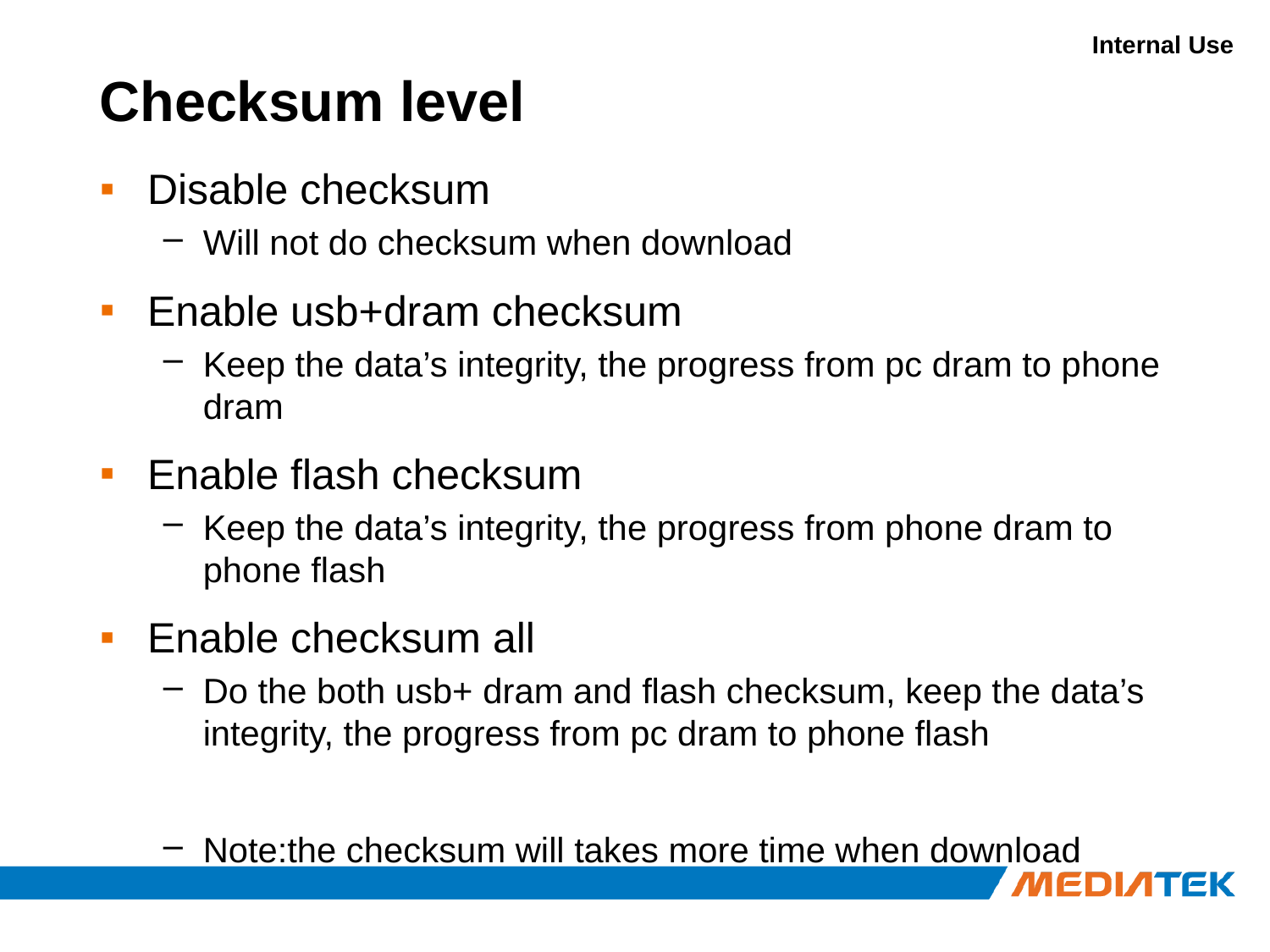

# Checksum level
Disable checksum
Will not do checksum when download
Enable usb+dram checksum
Keep the data’s integrity, the progress from pc dram to phone dram
Enable flash checksum
Keep the data’s integrity, the progress from phone dram to phone flash
Enable checksum all
Do the both usb+ dram and flash checksum, keep the data’s integrity, the progress from pc dram to phone flash

Note:the checksum will takes more time when download